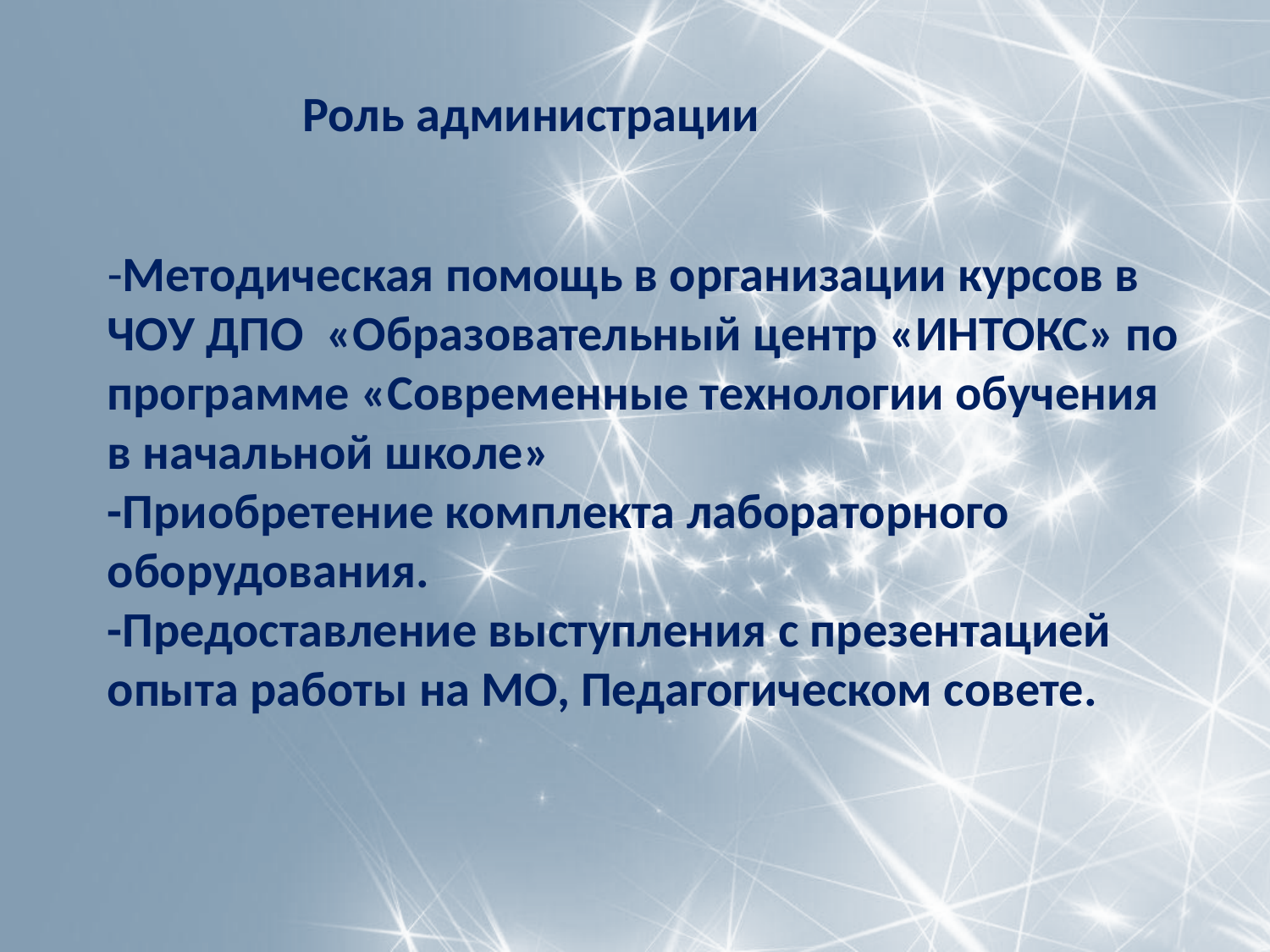

Роль администрации
-Методическая помощь в организации курсов в ЧОУ ДПО  «Образовательный центр «ИНТОКС» по программе «Современные технологии обучения в начальной школе»
-Приобретение комплекта лабораторного оборудования.
-Предоставление выступления с презентацией опыта работы на МО, Педагогическом совете.